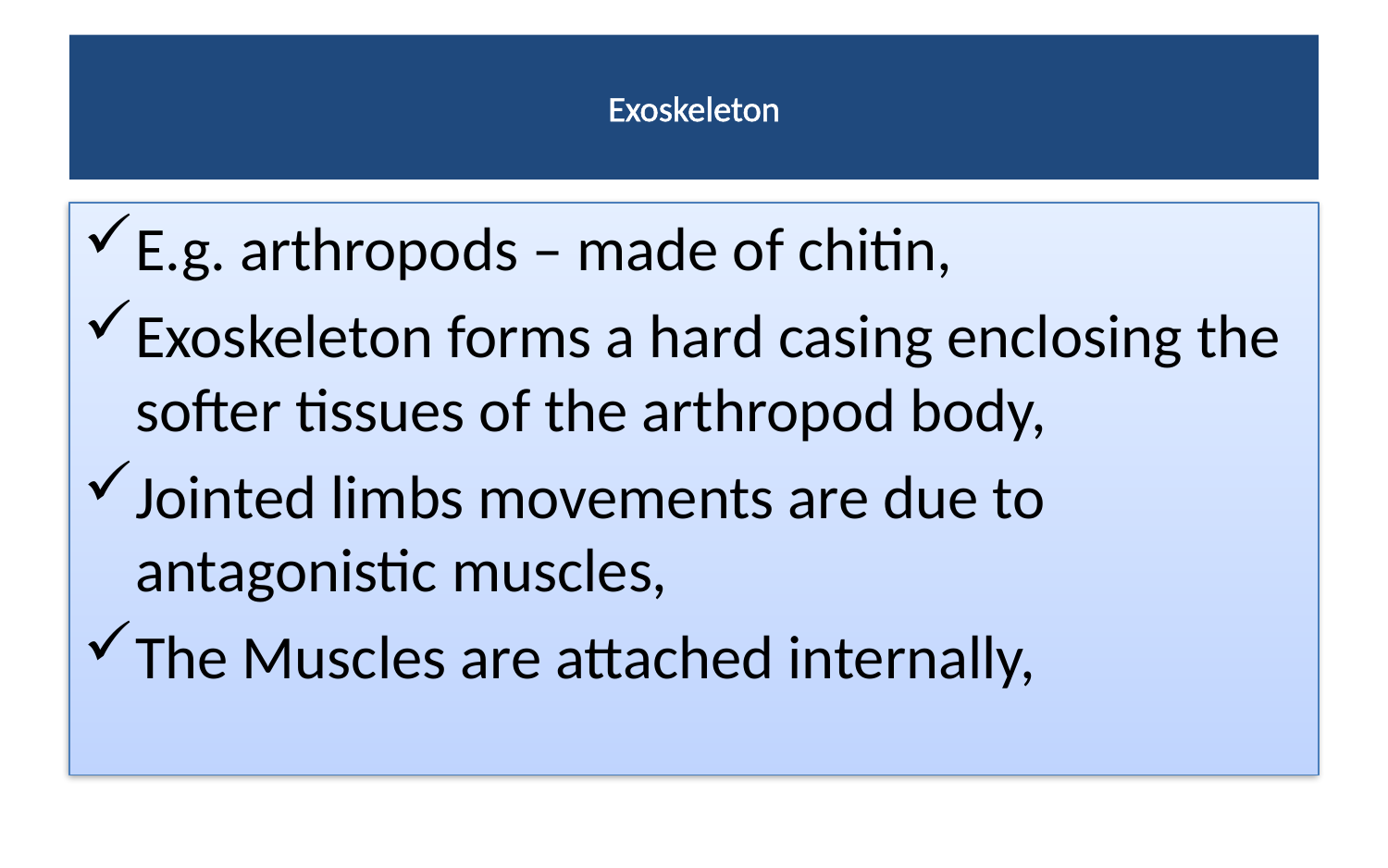

# Exoskeleton
E.g. arthropods – made of chitin,
Exoskeleton forms a hard casing enclosing the softer tissues of the arthropod body,
Jointed limbs movements are due to  antagonistic muscles,
The Muscles are attached internally,